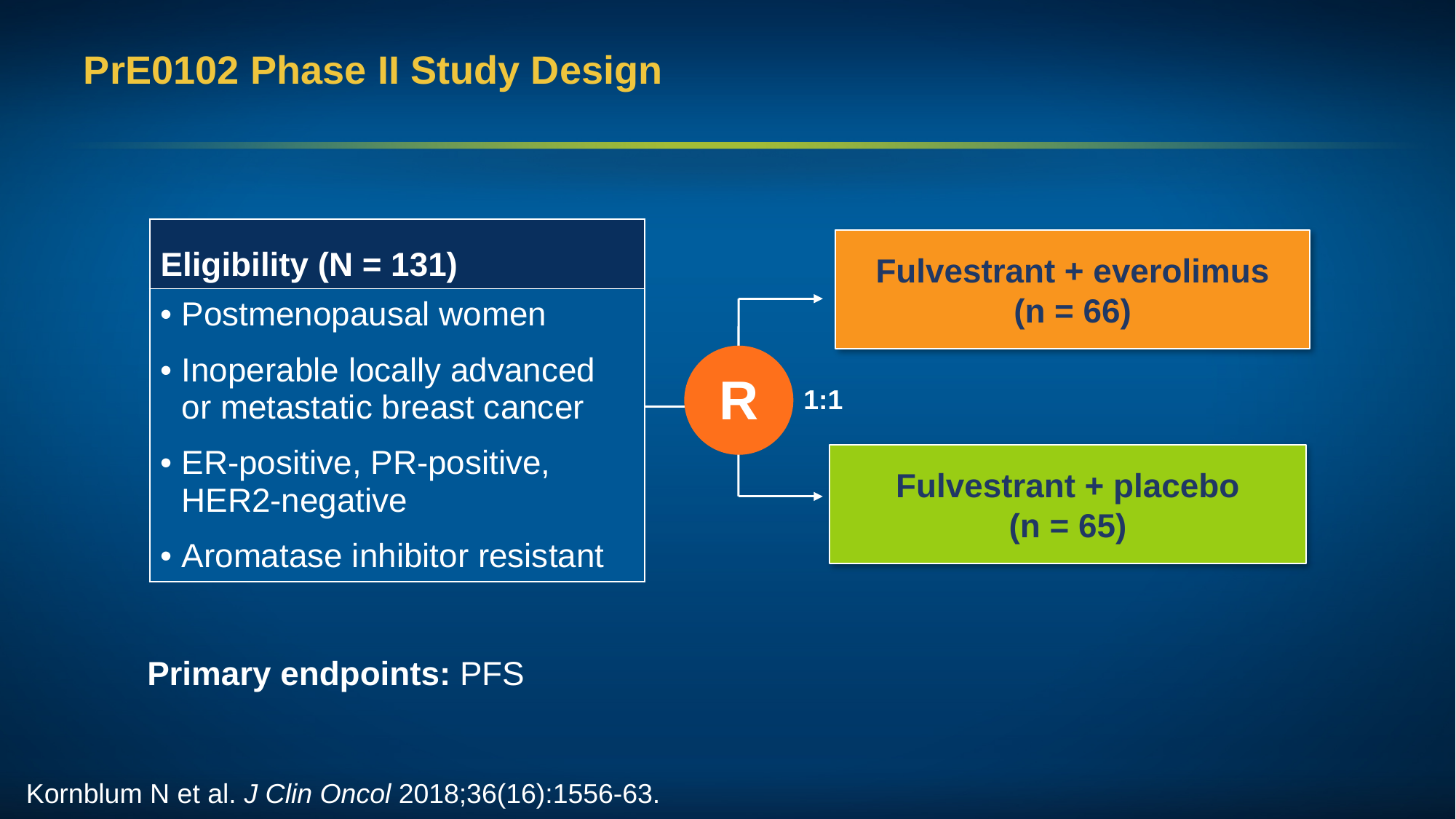

# PrE0102 Phase II Study Design
| Eligibility (N = 131) |
| --- |
| Postmenopausal women Inoperable locally advanced or metastatic breast cancer ER-positive, PR-positive, HER2-negative Aromatase inhibitor resistant |
Fulvestrant + everolimus
(n = 66)

R
1:1
Fulvestrant + placebo
(n = 65)
Primary endpoints: PFS
Kornblum N et al. J Clin Oncol 2018;36(16):1556-63.